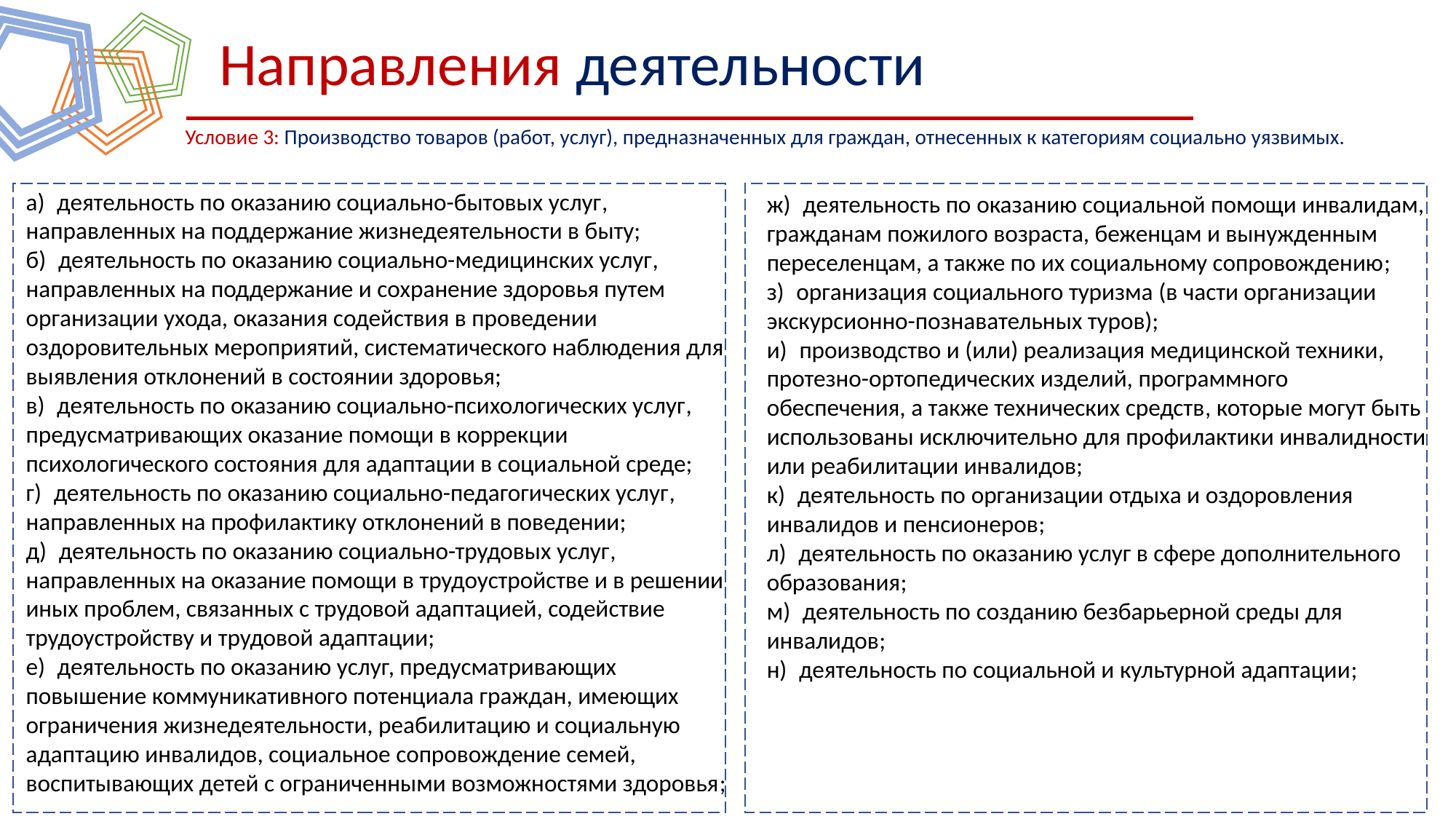

Направления деятельности
Условие 3: Производство товаров (работ, услуг), предназначенных для граждан, отнесенных к категориям социально уязвимых.

а) деятельность по оказанию социально-бытовых услуг, направленных на поддержание жизнедеятельности в быту;
б) деятельность по оказанию социально-медицинских услуг, направленных на поддержание и сохранение здоровья путем организации ухода, оказания содействия в проведении оздоровительных мероприятий, систематического наблюдения для выявления отклонений в состоянии здоровья;
в) деятельность по оказанию социально-психологических услуг, предусматривающих оказание помощи в коррекции психологического состояния для адаптации в социальной среде;
г) деятельность по оказанию социально-педагогических услуг, направленных на профилактику отклонений в поведении;
д) деятельность по оказанию социально-трудовых услуг, направленных на оказание помощи в трудоустройстве и в решении иных проблем, связанных с трудовой адаптацией, содействие трудоустройству и трудовой адаптации;
е) деятельность по оказанию услуг, предусматривающих повышение коммуникативного потенциала граждан, имеющих ограничения жизнедеятельности, реабилитацию и социальную адаптацию инвалидов, социальное сопровождение семей, воспитывающих детей с ограниченными возможностями здоровья;

ж) деятельность по оказанию социальной помощи инвалидам, гражданам пожилого возраста, беженцам и вынужденным переселенцам, а также по их социальному сопровождению;
з) организация социального туризма (в части организации экскурсионно-познавательных туров);
и) производство и (или) реализация медицинской техники, протезно-ортопедических изделий, программного обеспечения, а также технических средств, которые могут быть использованы исключительно для профилактики инвалидности или реабилитации инвалидов;
к) деятельность по организации отдыха и оздоровления инвалидов и пенсионеров;
л) деятельность по оказанию услуг в сфере дополнительного образования;
м) деятельность по созданию безбарьерной среды для инвалидов;
н) деятельность по социальной и культурной адаптации;